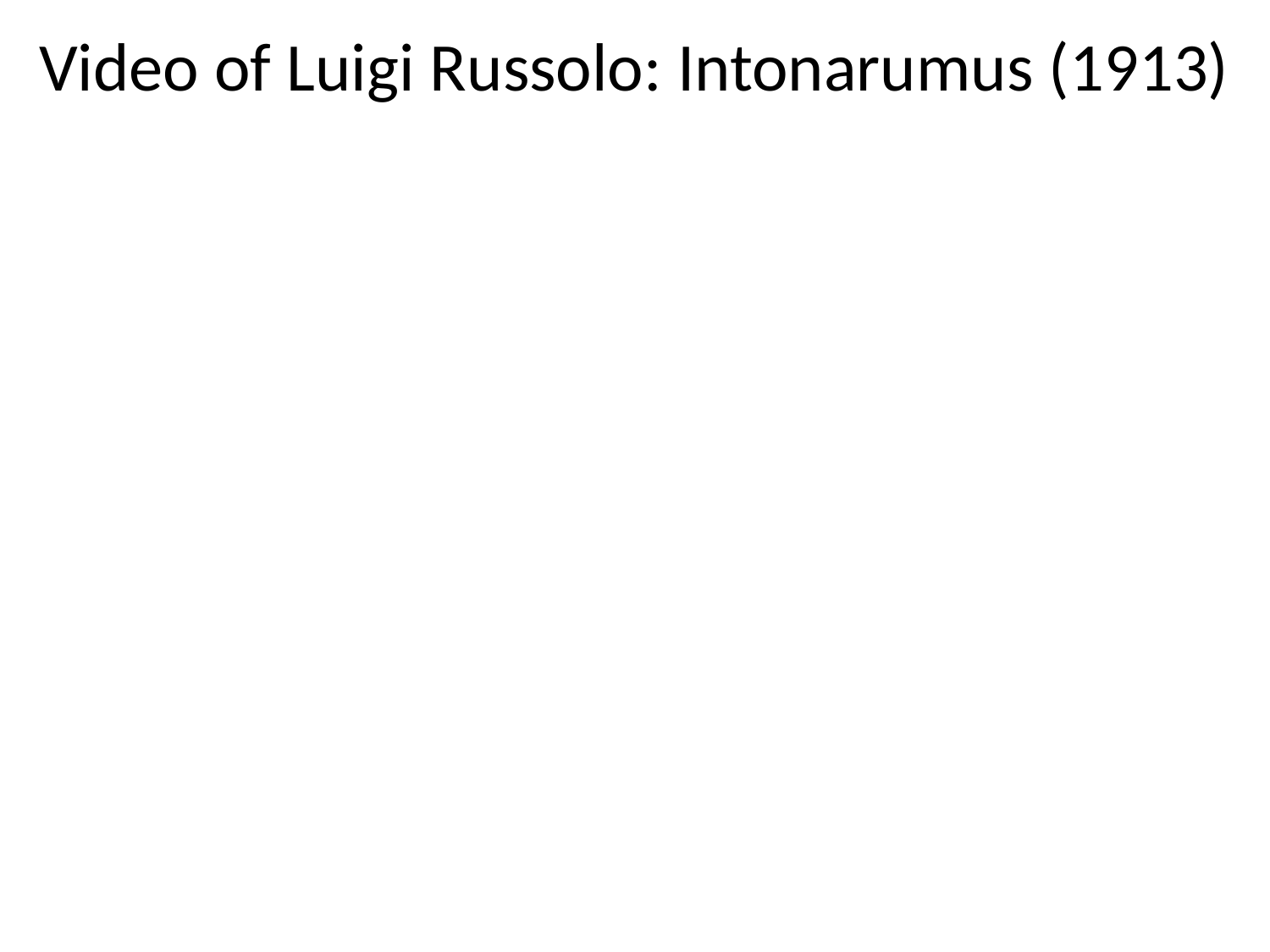

# Video of Luigi Russolo: Intonarumus (1913)